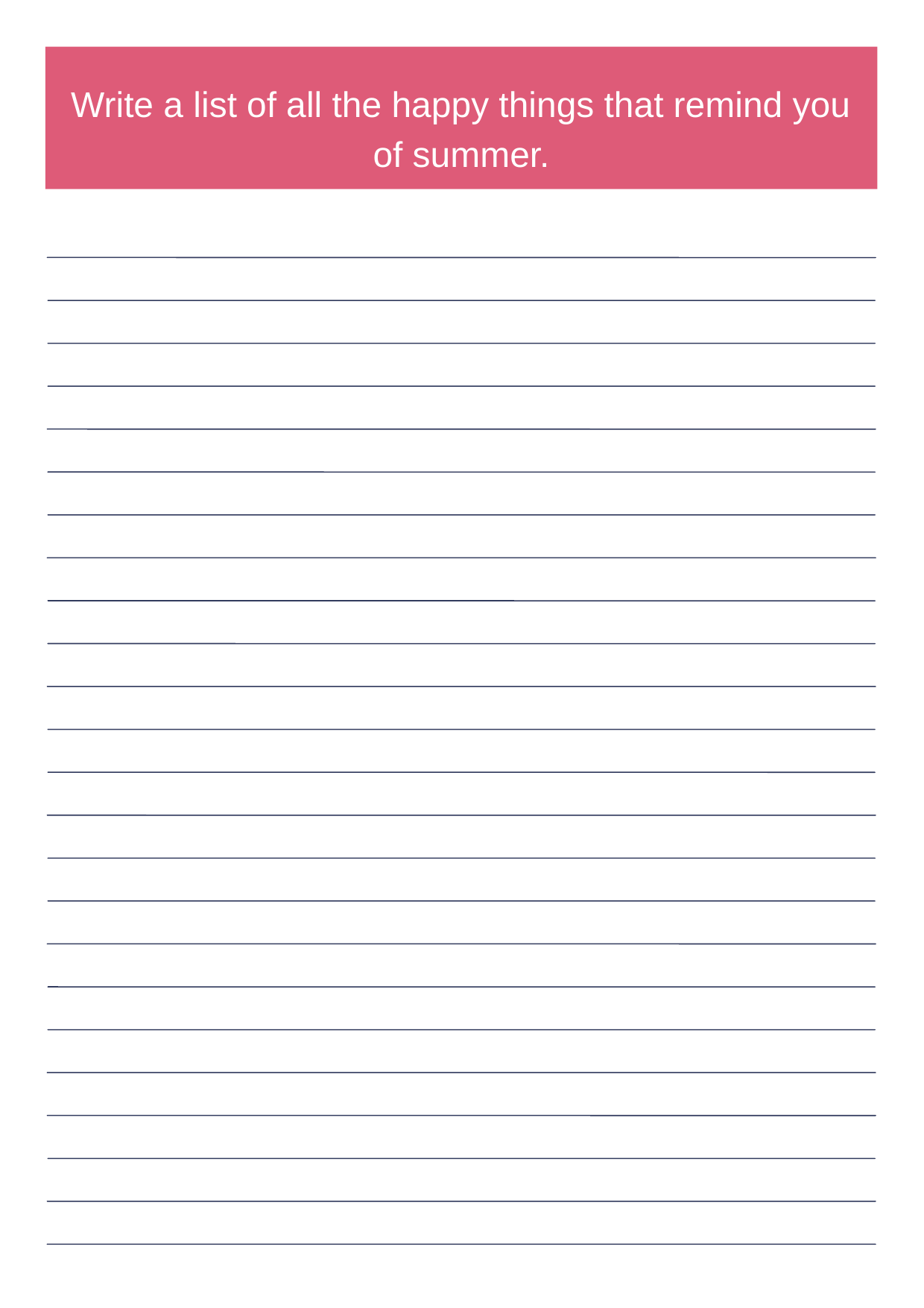

Write a list of all the happy things that remind you of summer.